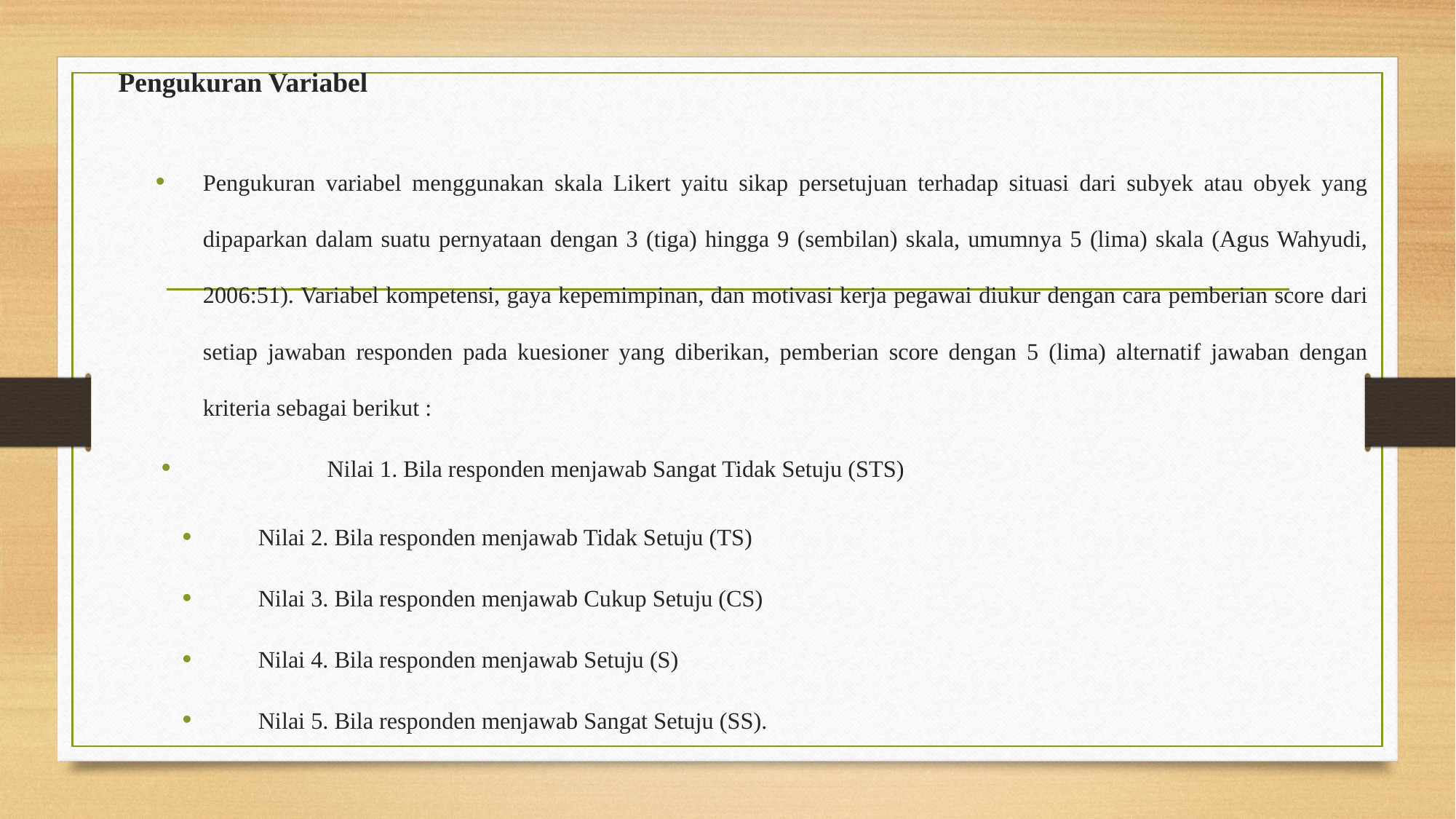

# Pengukuran Variabel
Pengukuran variabel menggunakan skala Likert yaitu sikap persetujuan terhadap situasi dari subyek atau obyek yang dipaparkan dalam suatu pernyataan dengan 3 (tiga) hingga 9 (sembilan) skala, umumnya 5 (lima) skala (Agus Wahyudi, 2006:51). Variabel kompetensi, gaya kepemimpinan, dan motivasi kerja pegawai diukur dengan cara pemberian score dari setiap jawaban responden pada kuesioner yang diberikan, pemberian score dengan 5 (lima) alternatif jawaban dengan kriteria sebagai berikut :
	Nilai 1. Bila responden menjawab Sangat Tidak Setuju (STS)
Nilai 2. Bila responden menjawab Tidak Setuju (TS)
Nilai 3. Bila responden menjawab Cukup Setuju (CS)
Nilai 4. Bila responden menjawab Setuju (S)
Nilai 5. Bila responden menjawab Sangat Setuju (SS).